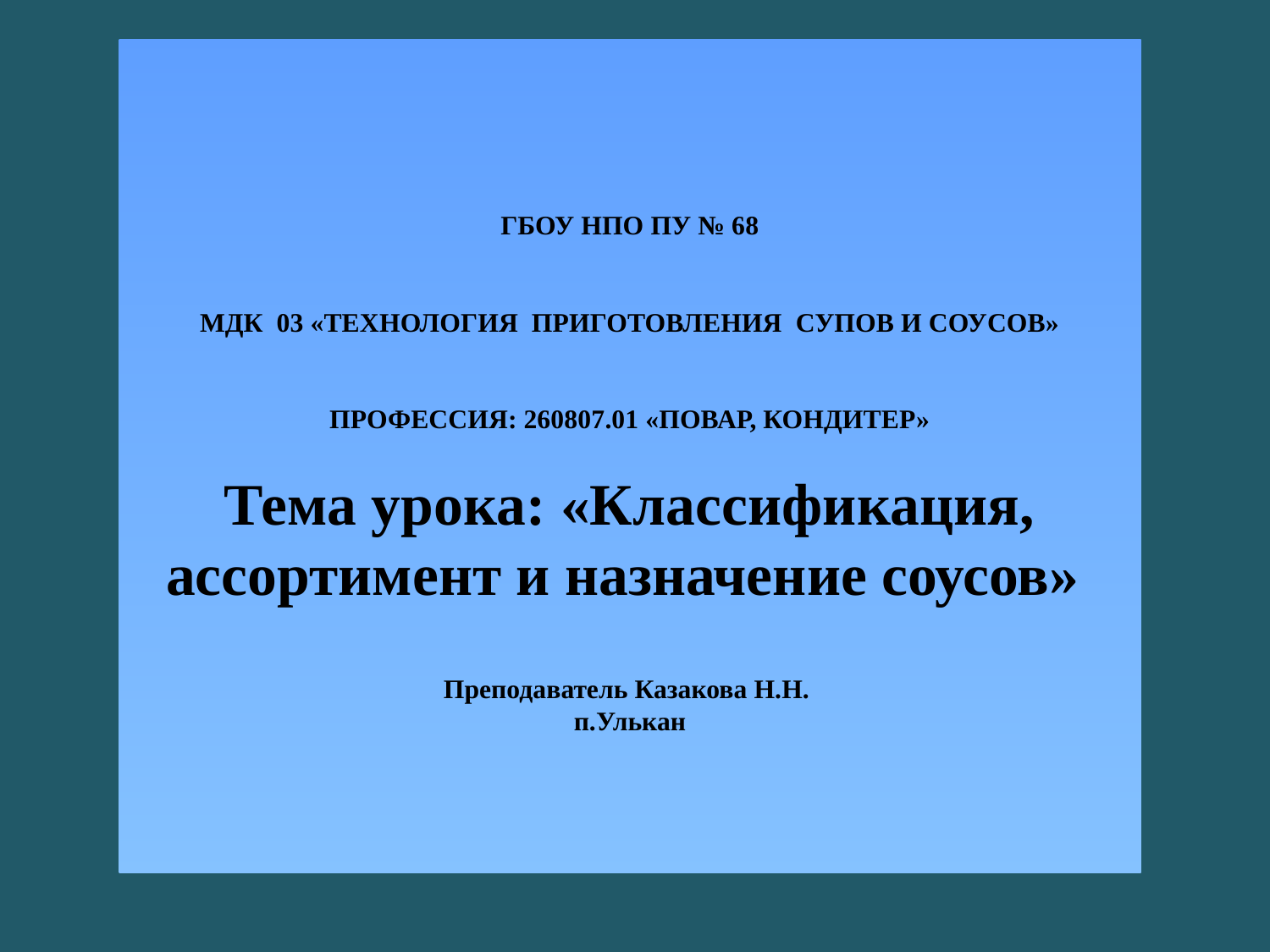

# ГБОУ НПО ПУ № 68 МДК  03 «ТЕХНОЛОГИЯ  ПРИГОТОВЛЕНИЯ  СУПОВ И СОУСОВ»
ПРОФЕССИЯ: 260807.01 «ПОВАР, КОНДИТЕР»
Тема урока: «Классификация, ассортимент и назначение соусов»
Преподаватель Казакова Н.Н.
п.Улькан